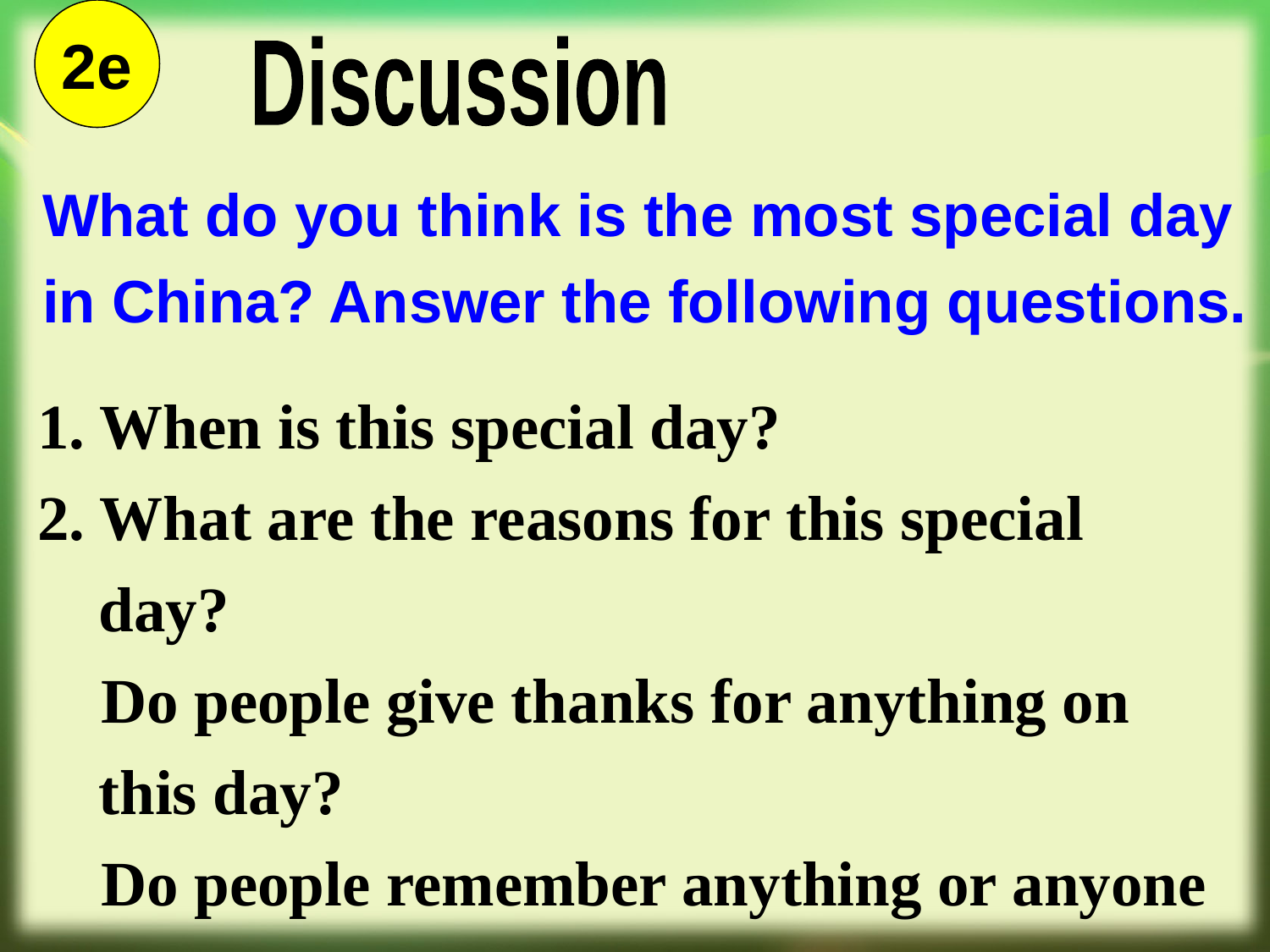

2e
Discussion
What do you think is the most special day in China? Answer the following questions.
1. When is this special day?
2. What are the reasons for this special day?
    Do people give thanks for anything on this day?
    Do people remember anything or anyone on this day?